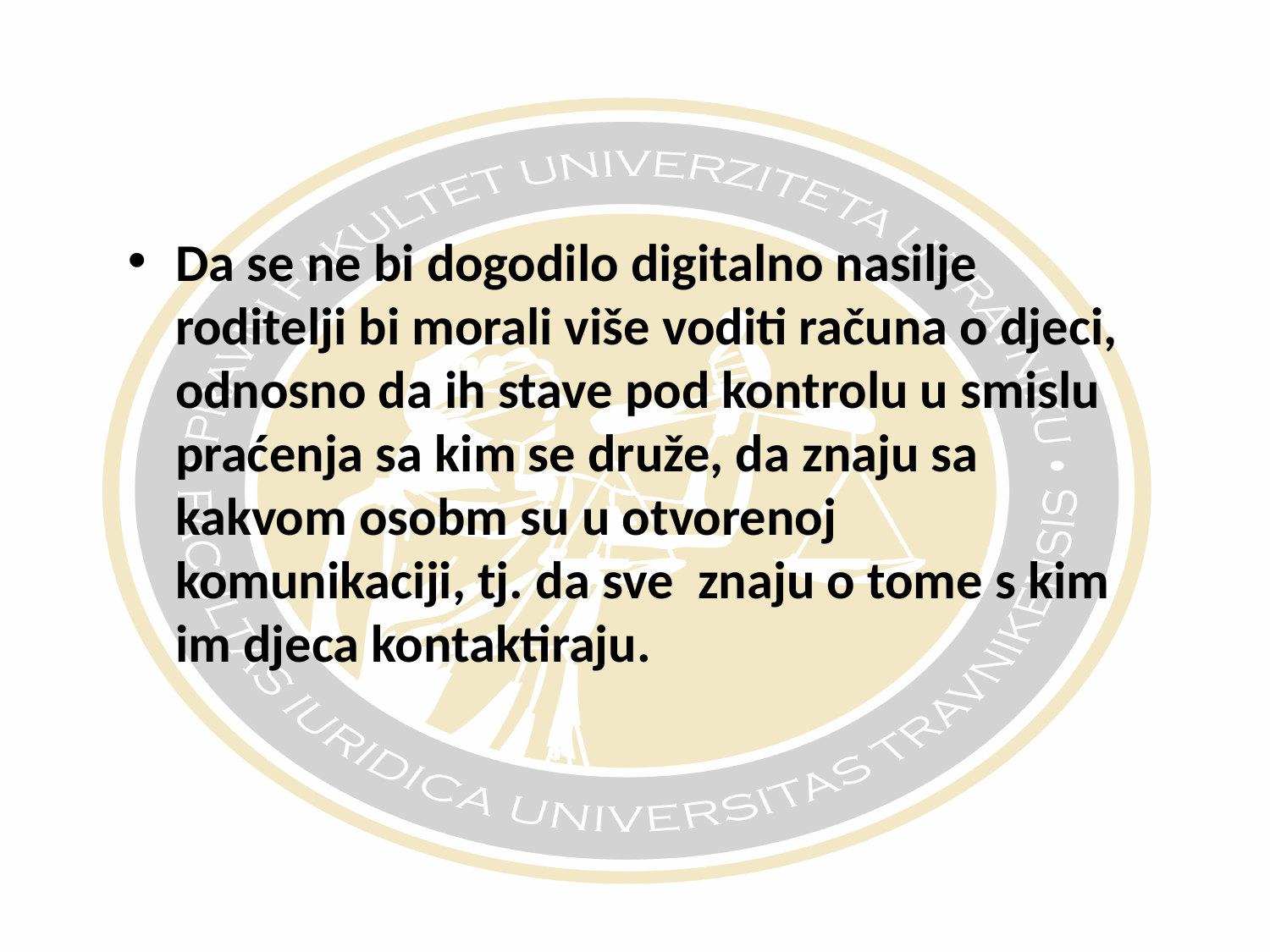

#
Da se ne bi dogodilo digitalno nasilje roditelji bi morali više voditi računa o djeci, odnosno da ih stave pod kontrolu u smislu praćenja sa kim se druže, da znaju sa kakvom osobm su u otvorenoj komunikaciji, tj. da sve  znaju o tome s kim im djeca kontaktiraju.